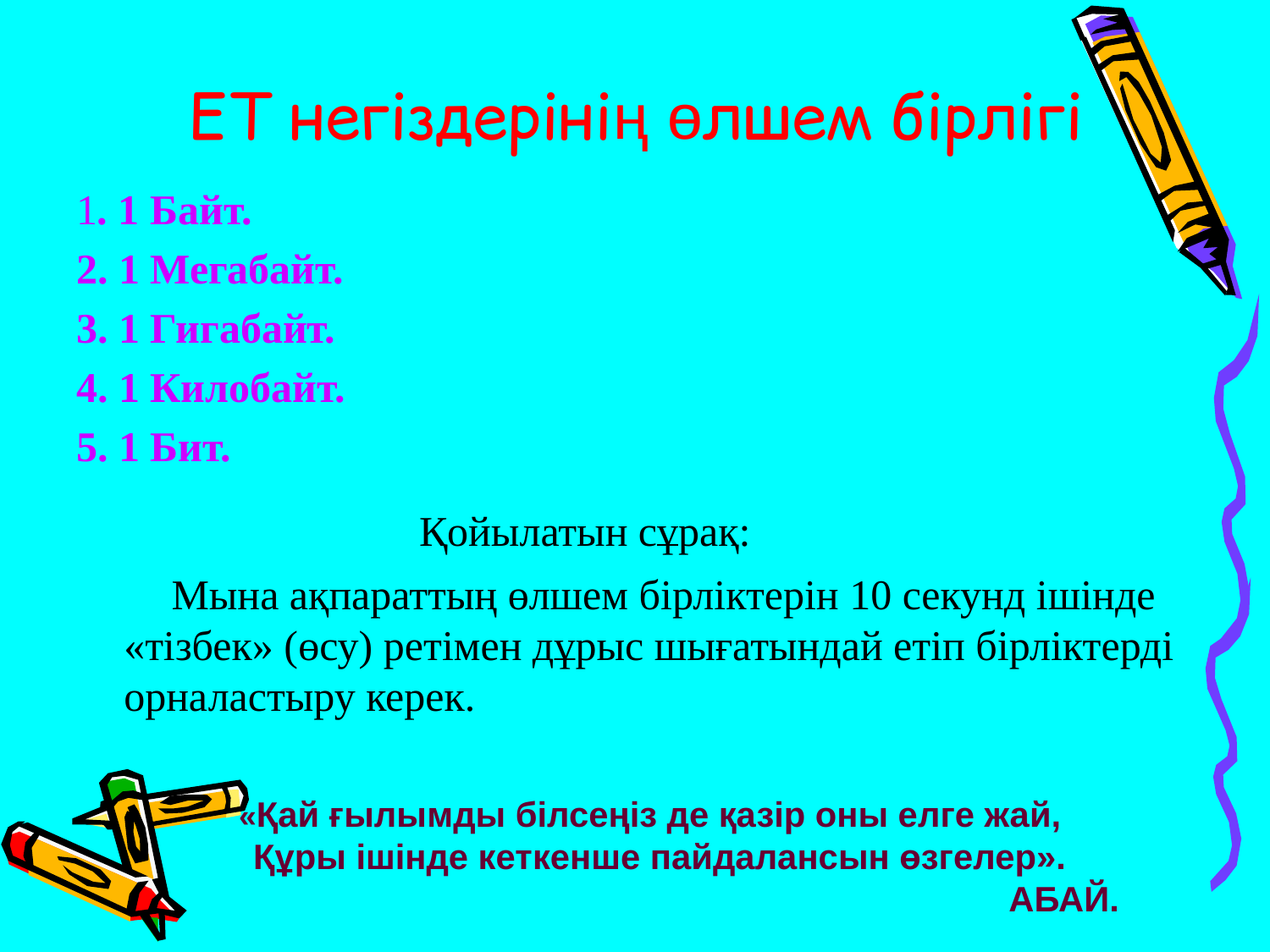

# ЕТ негіздерінің өлшем бірлігі
1. 1 Байт.
2. 1 Мегабайт.
3. 1 Гигабайт.
4. 1 Килобайт.
5. 1 Бит.
                  Қойылатын сұрақ:
         Мына ақпараттың өлшем бірліктерін 10 секунд ішінде «тізбек» (өсу) ретімен дұрыс шығатындай етіп бірліктерді орналастыру керек.

«Қай ғылымды білсеңіз де қазір оны елге жай,
  Құры ішінде кеткенше пайдалансын өзгелер».
                                                                                     АБАЙ.